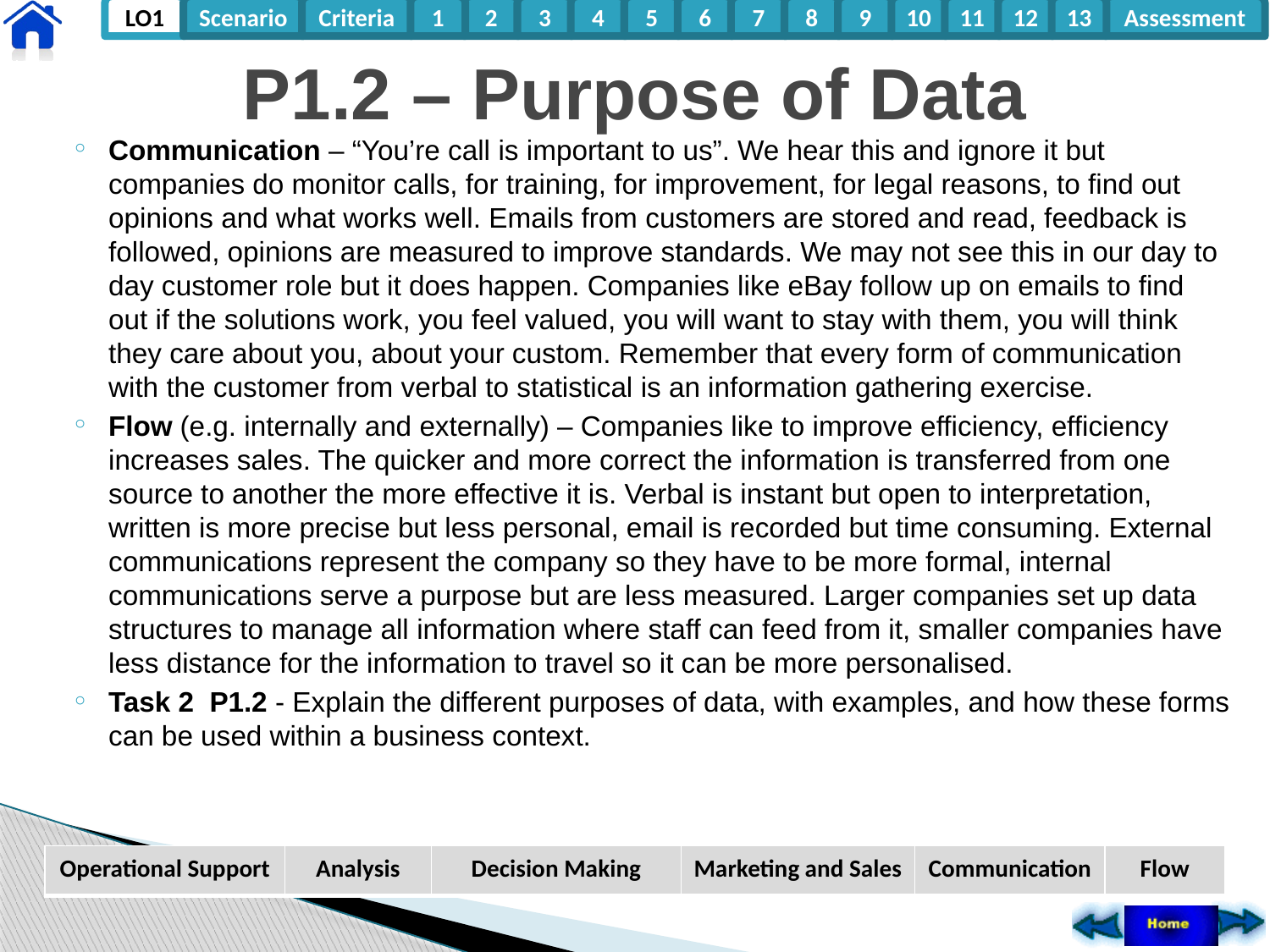

# P1.2 – Purpose of Data
Communication – “You’re call is important to us”. We hear this and ignore it but companies do monitor calls, for training, for improvement, for legal reasons, to find out opinions and what works well. Emails from customers are stored and read, feedback is followed, opinions are measured to improve standards. We may not see this in our day to day customer role but it does happen. Companies like eBay follow up on emails to find out if the solutions work, you feel valued, you will want to stay with them, you will think they care about you, about your custom. Remember that every form of communication with the customer from verbal to statistical is an information gathering exercise.
Flow (e.g. internally and externally) – Companies like to improve efficiency, efficiency increases sales. The quicker and more correct the information is transferred from one source to another the more effective it is. Verbal is instant but open to interpretation, written is more precise but less personal, email is recorded but time consuming. External communications represent the company so they have to be more formal, internal communications serve a purpose but are less measured. Larger companies set up data structures to manage all information where staff can feed from it, smaller companies have less distance for the information to travel so it can be more personalised.
Task 2  P1.2 - Explain the different purposes of data, with examples, and how these forms can be used within a business context.

| Operational Support | Analysis | Decision Making | Marketing and Sales | Communication | Flow |
| --- | --- | --- | --- | --- | --- |